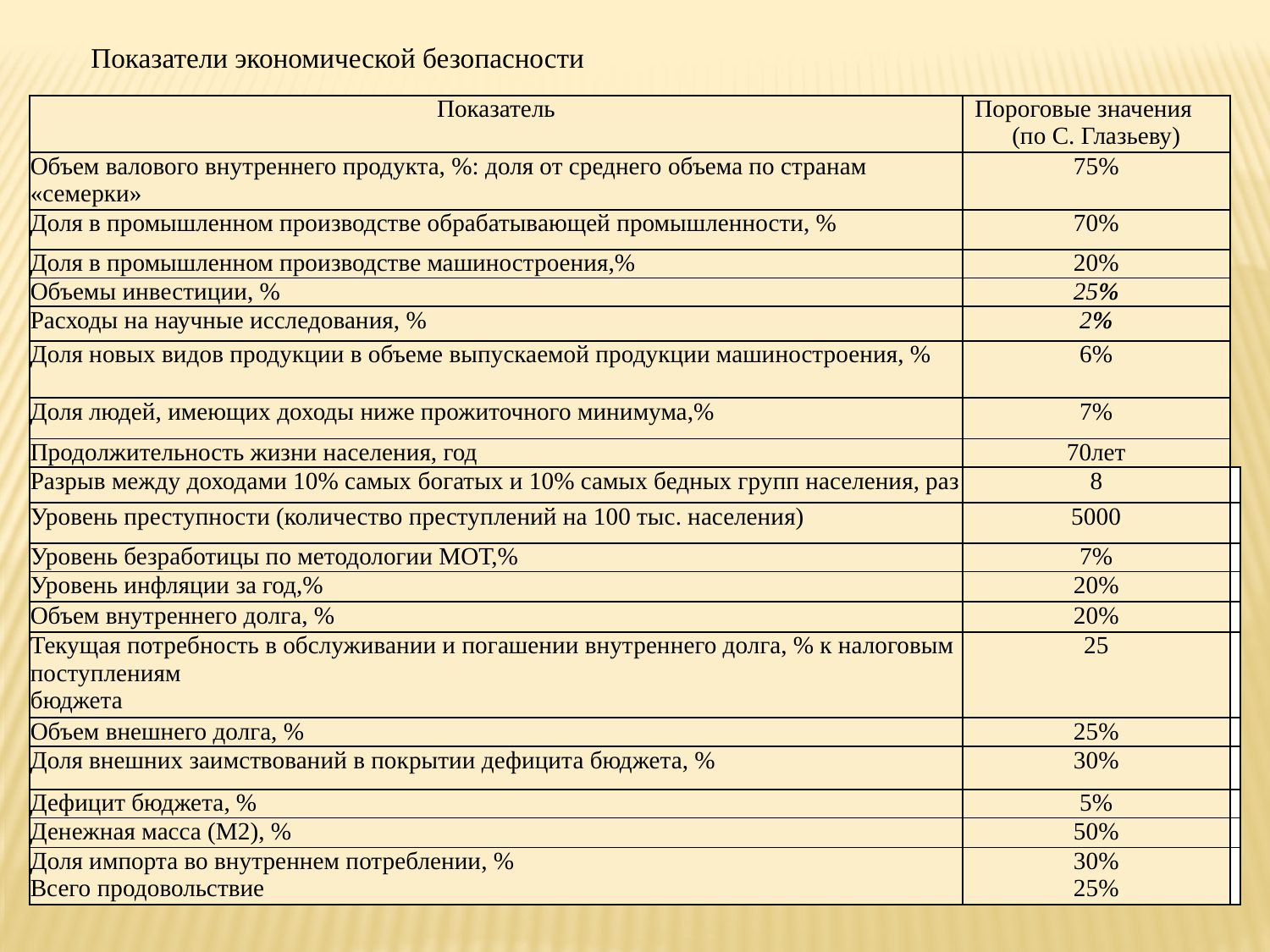

Показатели экономической безопасности
| Показатель | Пороговые значения (по С. Глазьеву) |  |
| --- | --- | --- |
| Объем валового внутреннего продукта, %: доля от среднего объема по странам «семерки» | 75% |  |
| Доля в промышленном производстве обрабатывающей промышленности, % | 70% |  |
| Доля в промышленном производстве машиностроения,% | 20% |  |
| Объемы инвестиции, % | 25% |  |
| Расходы на научные исследования, % | 2% |  |
| Доля новых видов продукции в объеме выпускаемой продукции машиностроения, % | 6% |  |
| Доля людей, имеющих доходы ниже прожиточного минимума,% | 7% |  |
| Продолжительность жизни населения, год | 70лет |  |
| Разрыв между доходами 10% самых богатых и 10% самых бедных групп населения, раз | 8 |  |
| Уровень преступности (количество преступлений на 100 тыс. населения) | 5000 |  |
| Уровень безработицы по методологии МОТ,% | 7% |  |
| Уровень инфляции за год,% | 20% |  |
| Объем внутреннего долга, % | 20% |  |
| Текущая потребность в обслуживании и погашении внутреннего долга, % к налоговым поступлениям бюджета | 25 |  |
| Объем внешнего долга, % | 25% |  |
| Доля внешних заимствований в покрытии дефицита бюджета, % | 30% |  |
| Дефицит бюджета, % | 5% |  |
| Денежная масса (М2), % | 50% |  |
| Доля импорта во внутреннем потреблении, % Всего продовольствие | 30% 25% |  |